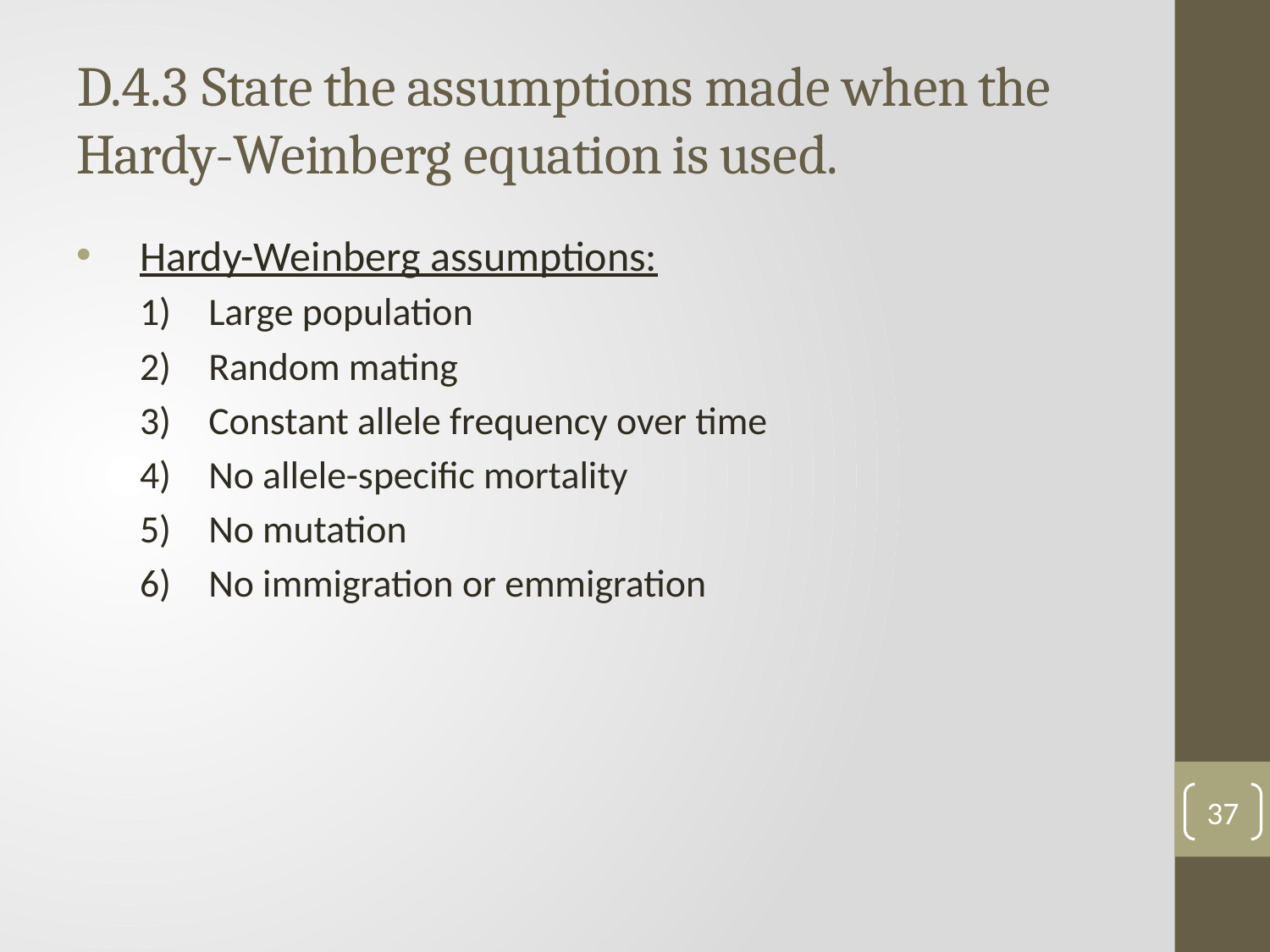

# D.4.3 State the assumptions made when the Hardy-Weinberg equation is used.
Hardy-Weinberg assumptions:
1)	Large population
2)	Random mating
3)	Constant allele frequency over time
4)	No allele-specific mortality
5)	No mutation
6)	No immigration or emmigration
37